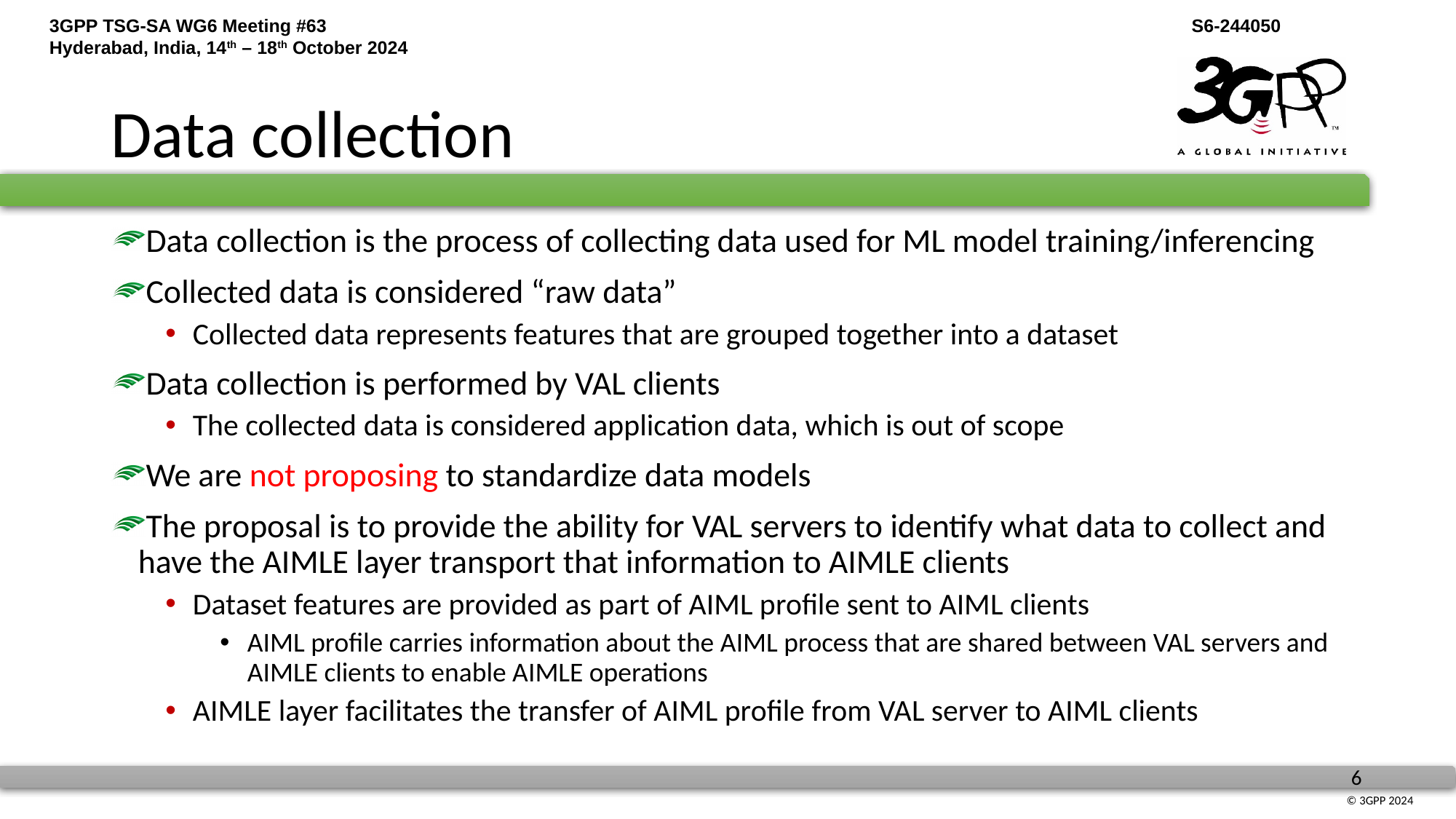

# Data collection
Data collection is the process of collecting data used for ML model training/inferencing
Collected data is considered “raw data”
Collected data represents features that are grouped together into a dataset
Data collection is performed by VAL clients
The collected data is considered application data, which is out of scope
We are not proposing to standardize data models
The proposal is to provide the ability for VAL servers to identify what data to collect and have the AIMLE layer transport that information to AIMLE clients
Dataset features are provided as part of AIML profile sent to AIML clients
AIML profile carries information about the AIML process that are shared between VAL servers and AIMLE clients to enable AIMLE operations
AIMLE layer facilitates the transfer of AIML profile from VAL server to AIML clients